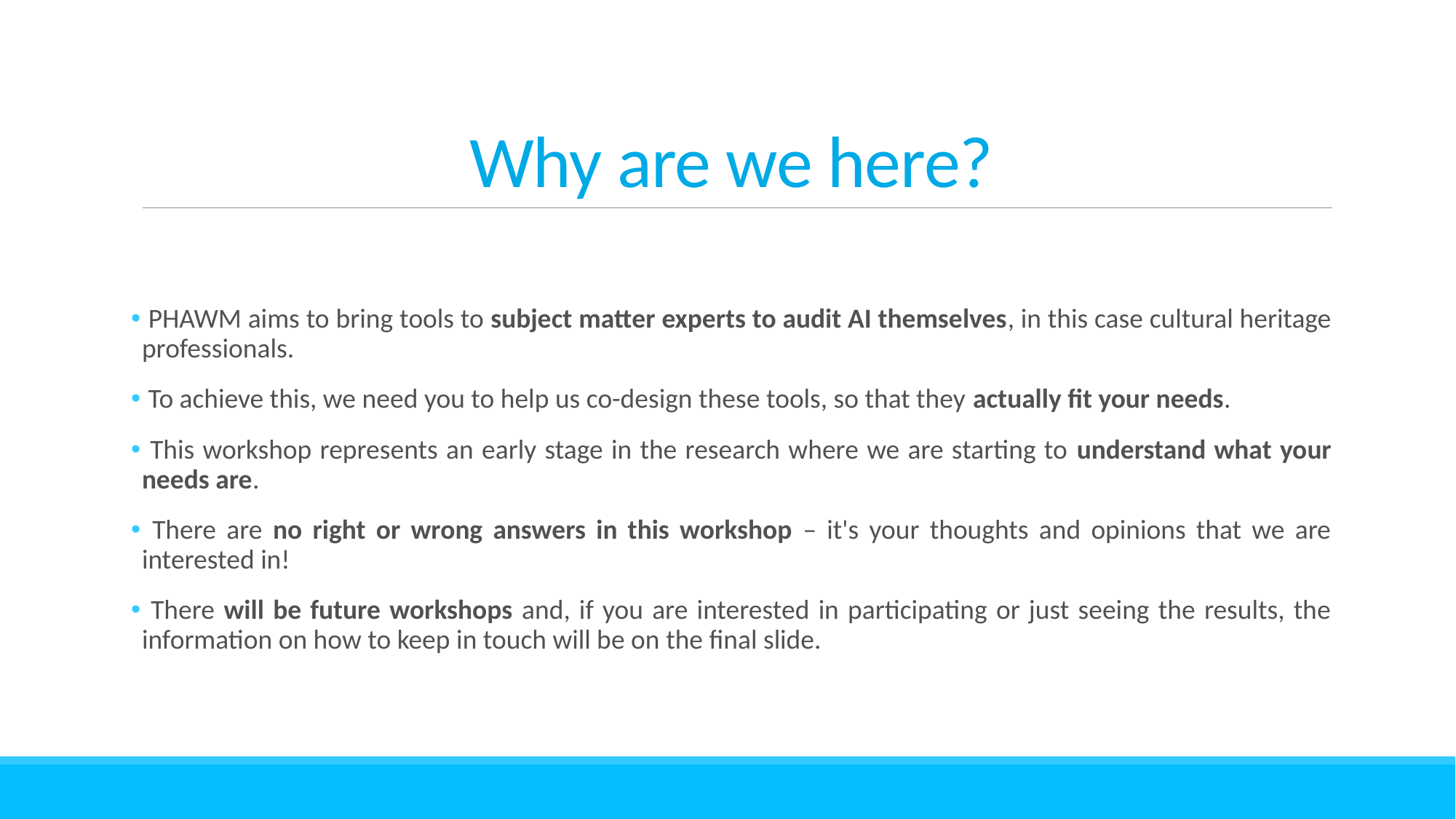

# Why are we here?
 PHAWM aims to bring tools to subject matter experts to audit AI themselves, in this case cultural heritage professionals.
 To achieve this, we need you to help us co-design these tools, so that they actually fit your needs.
 This workshop represents an early stage in the research where we are starting to understand what your needs are.
 There are no right or wrong answers in this workshop – it's your thoughts and opinions that we are interested in!
 There will be future workshops and, if you are interested in participating or just seeing the results, the information on how to keep in touch will be on the final slide.